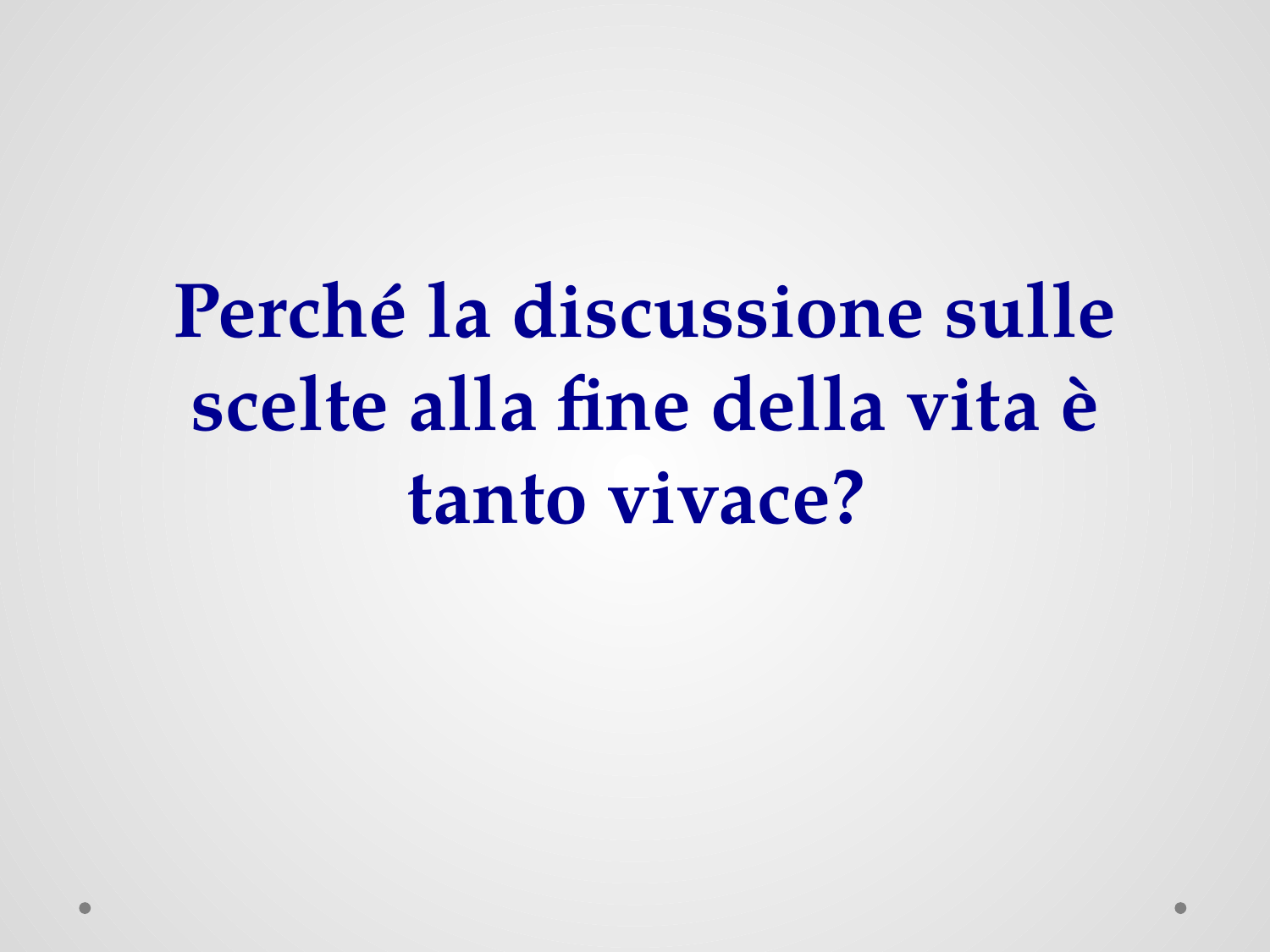

# Perché la discussione sulle scelte alla fine della vita è tanto vivace?